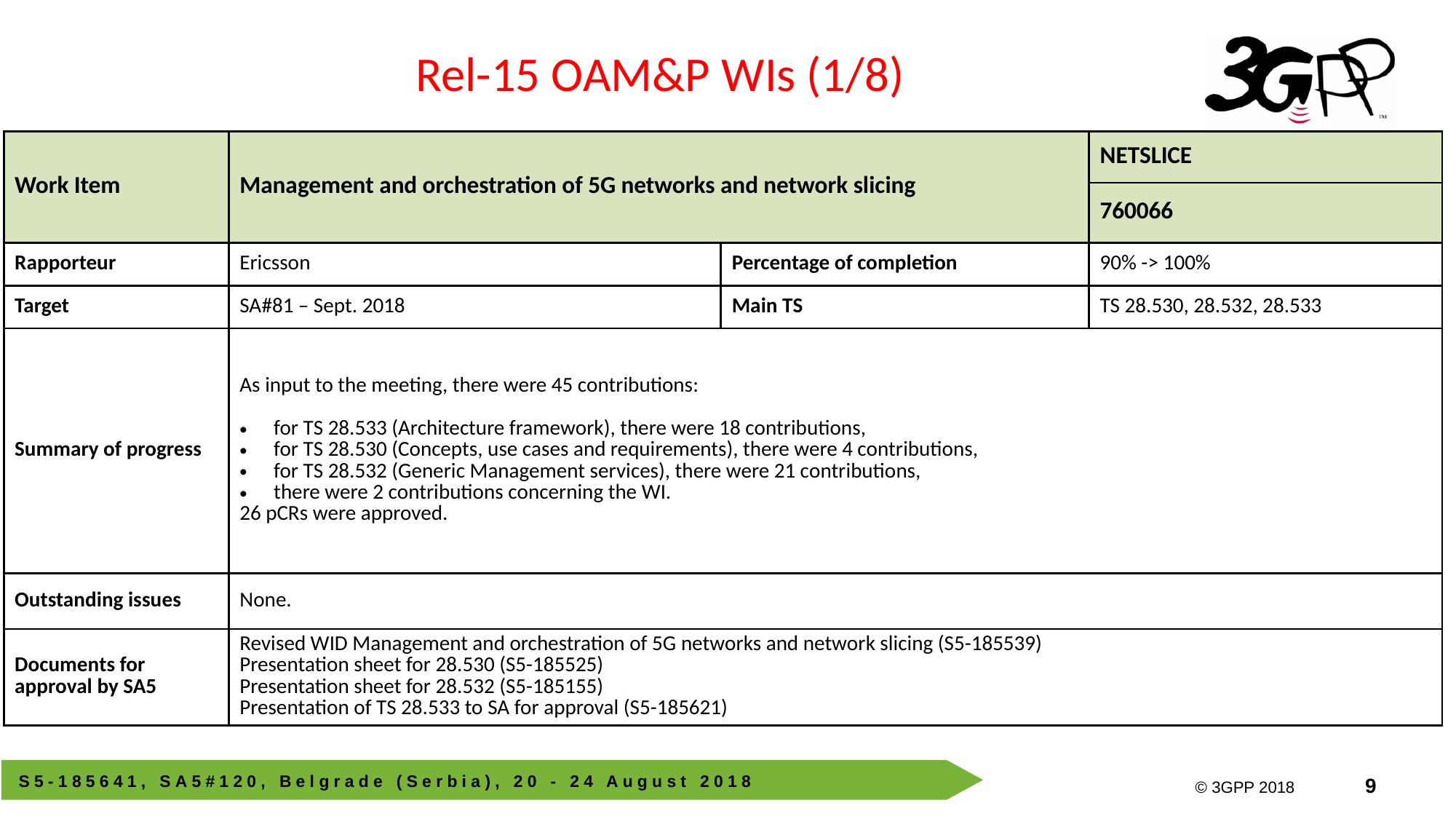

Rel-15 OAM&P WIs (1/8)
| Work Item | Management and orchestration of 5G networks and network slicing |  | NETSLICE |
| --- | --- | --- | --- |
|  |  |  | 760066 |
| Rapporteur | Ericsson | Percentage of completion | 90% -> 100% |
| Target | SA#81 – Sept. 2018 | Main TS | TS 28.530, 28.532, 28.533 |
| Summary of progress | As input to the meeting, there were 45 contributions: for TS 28.533 (Architecture framework), there were 18 contributions, for TS 28.530 (Concepts, use cases and requirements), there were 4 contributions, for TS 28.532 (Generic Management services), there were 21 contributions, there were 2 contributions concerning the WI. 26 pCRs were approved. |  |  |
| Outstanding issues | None. |  |  |
| Documents for approval by SA5 | Revised WID Management and orchestration of 5G networks and network slicing (S5-185539) Presentation sheet for 28.530 (S5-185525) Presentation sheet for 28.532 (S5-185155) Presentation of TS 28.533 to SA for approval (S5-185621) |  |  |